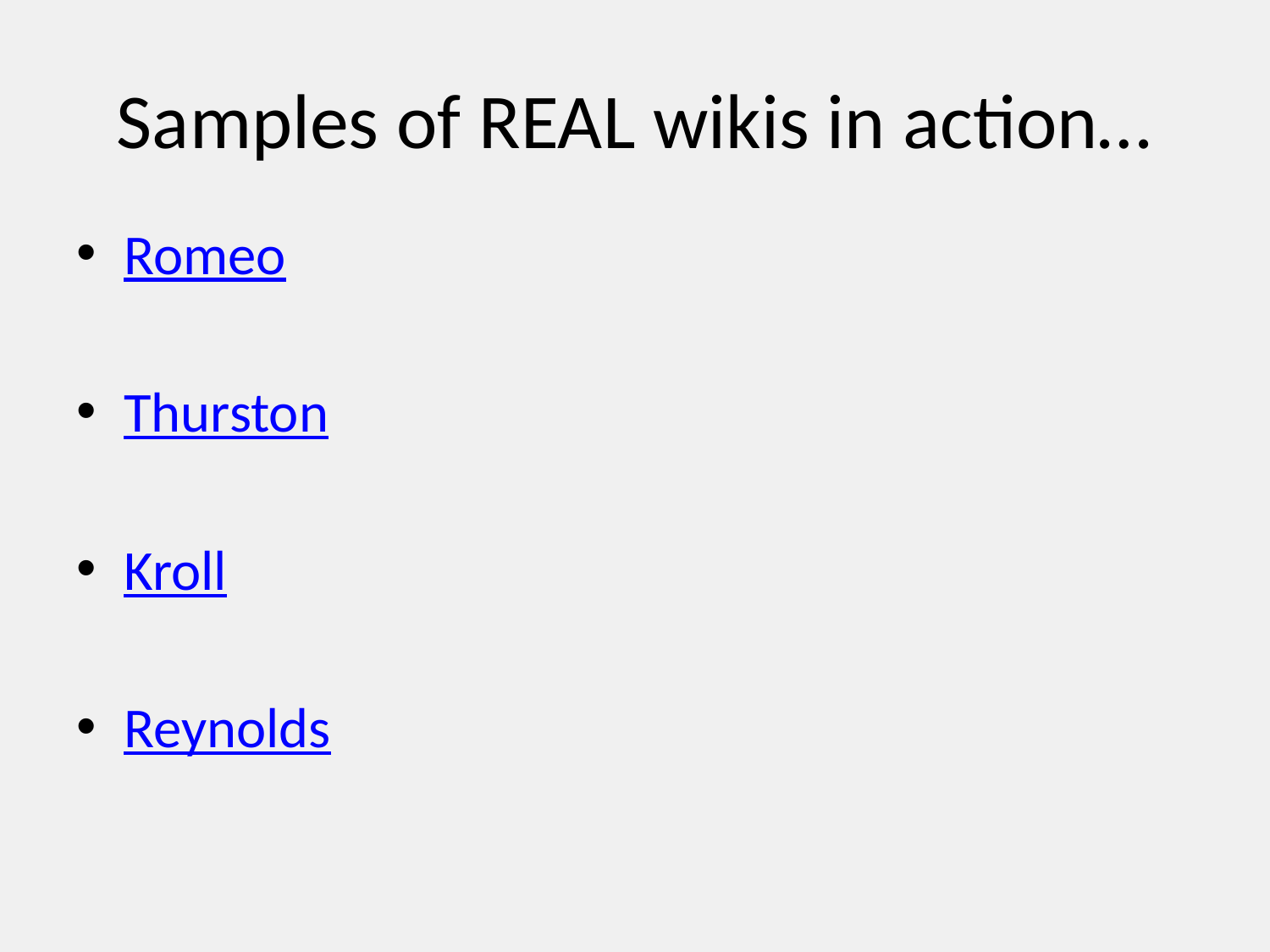

# Samples of REAL wikis in action…
Romeo

Thurston

Kroll

Reynolds